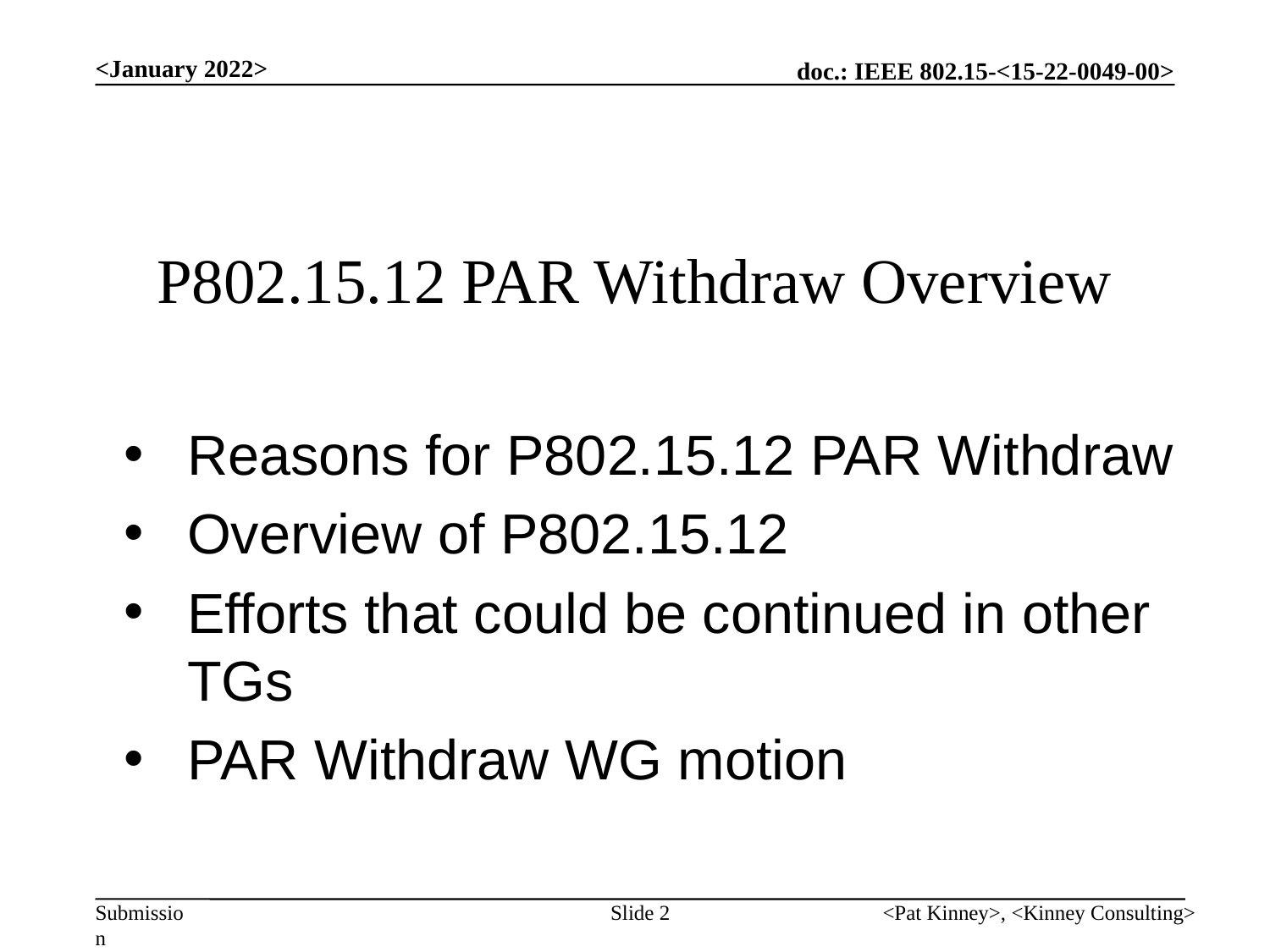

<January 2022>
# P802.15.12 PAR Withdraw Overview
Reasons for P802.15.12 PAR Withdraw
Overview of P802.15.12
Efforts that could be continued in other TGs
PAR Withdraw WG motion

Slide 2
<Pat Kinney>, <Kinney Consulting>